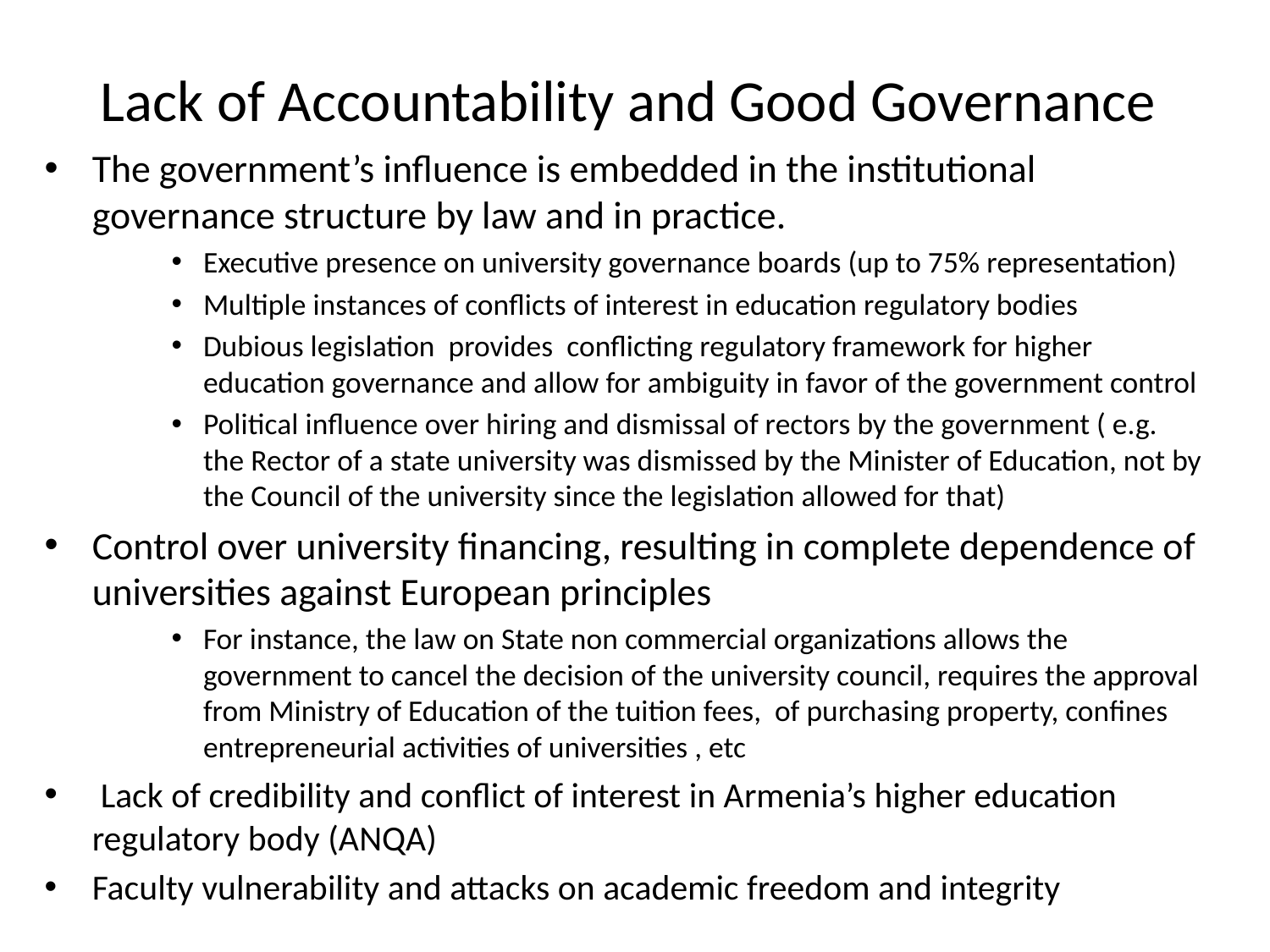

# Lack of Accountability and Good Governance
The government’s influence is embedded in the institutional governance structure by law and in practice.
Executive presence on university governance boards (up to 75% representation)
Multiple instances of conflicts of interest in education regulatory bodies
Dubious legislation  provides  conflicting regulatory framework for higher education governance and allow for ambiguity in favor of the government control
Political influence over hiring and dismissal of rectors by the government ( e.g. the Rector of a state university was dismissed by the Minister of Education, not by the Council of the university since the legislation allowed for that)
Control over university financing, resulting in complete dependence of universities against European principles
For instance, the law on State non commercial organizations allows the government to cancel the decision of the university council, requires the approval from Ministry of Education of the tuition fees,  of purchasing property, confines entrepreneurial activities of universities , etc
 Lack of credibility and conflict of interest in Armenia’s higher education regulatory body (ANQA)
Faculty vulnerability and attacks on academic freedom and integrity